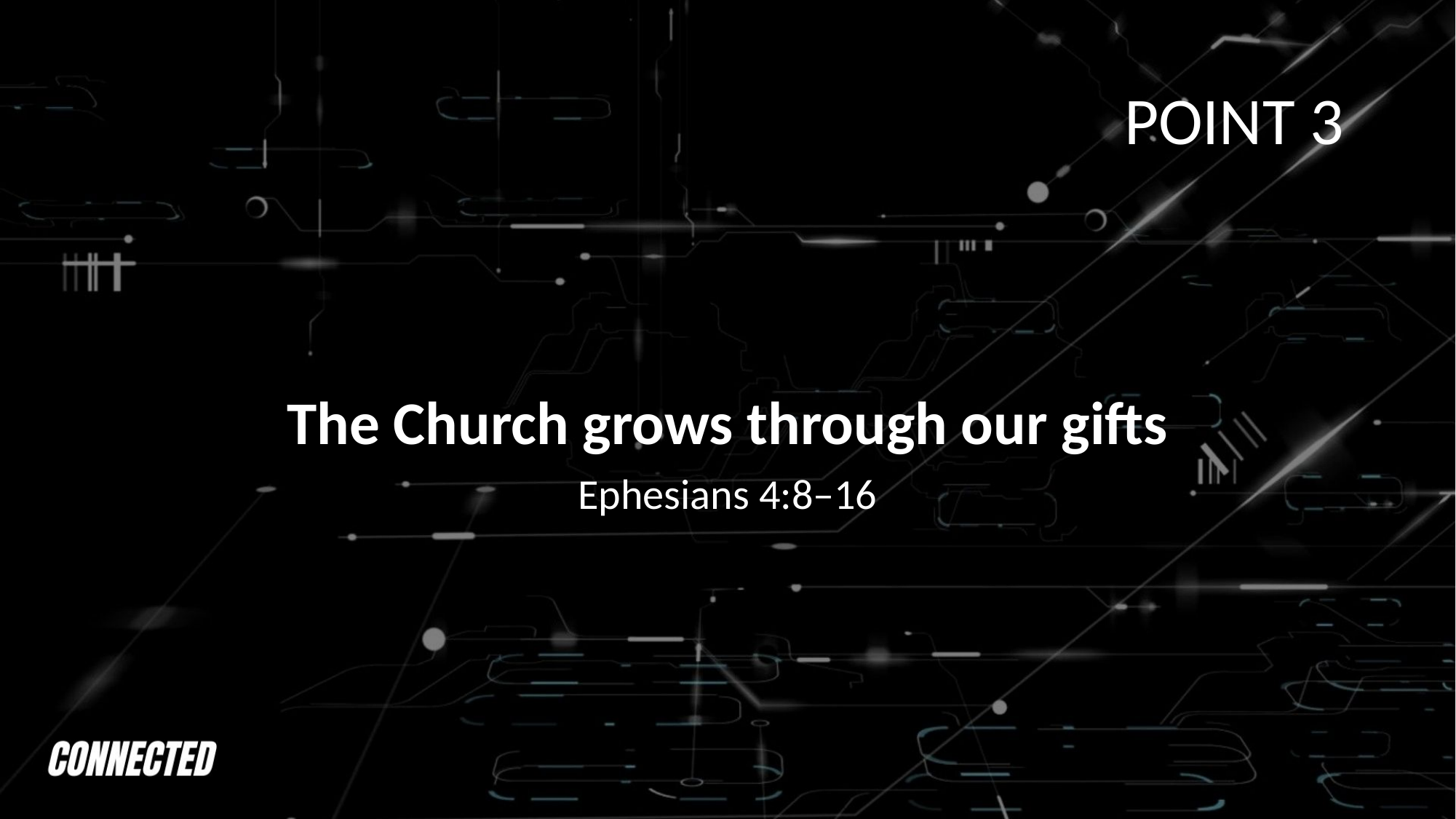

# POINT 3

The Church grows through our gifts
Ephesians 4:8–16